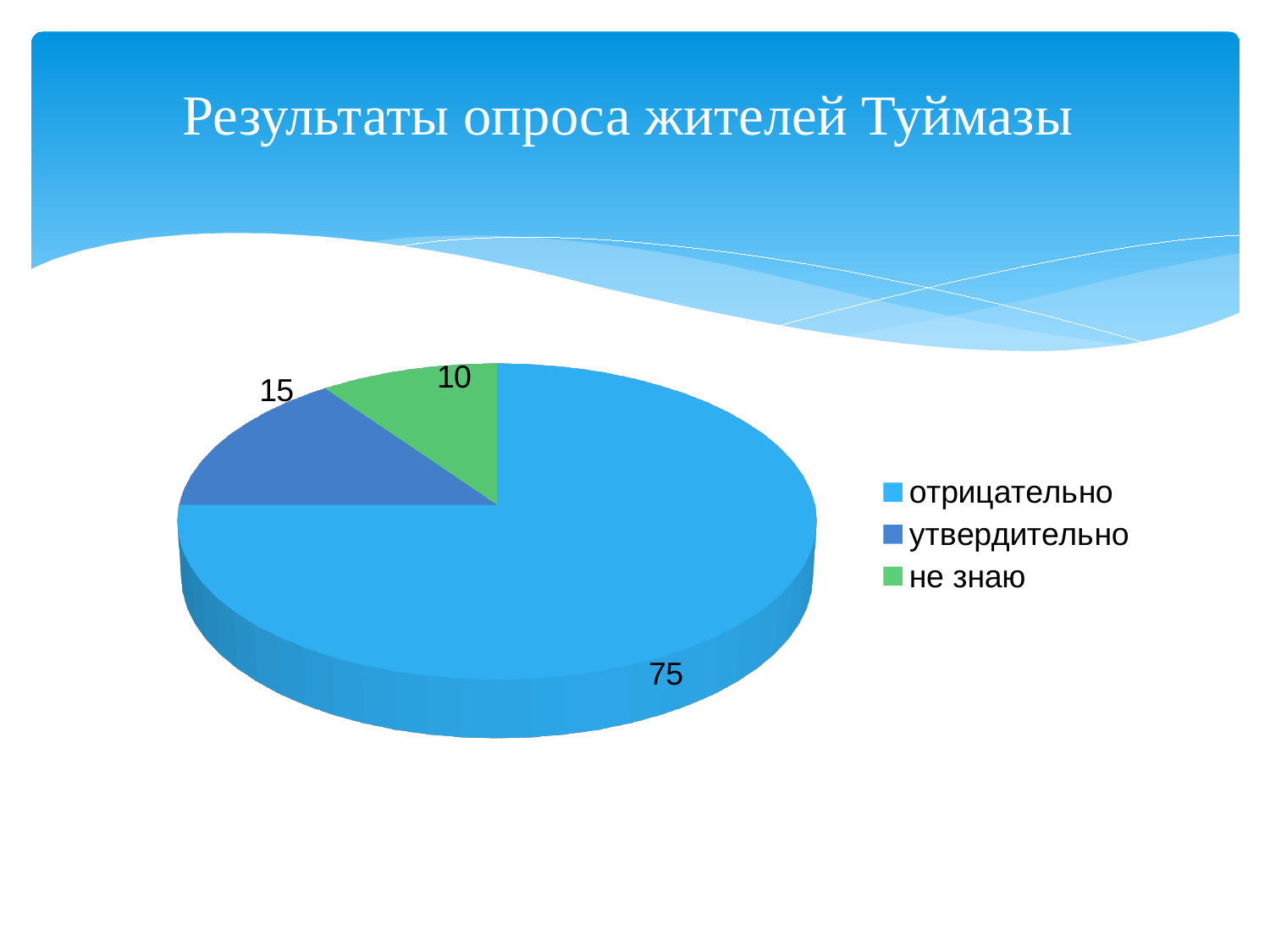

# Результаты опроса жителей Туймазы

[unsupported chart]